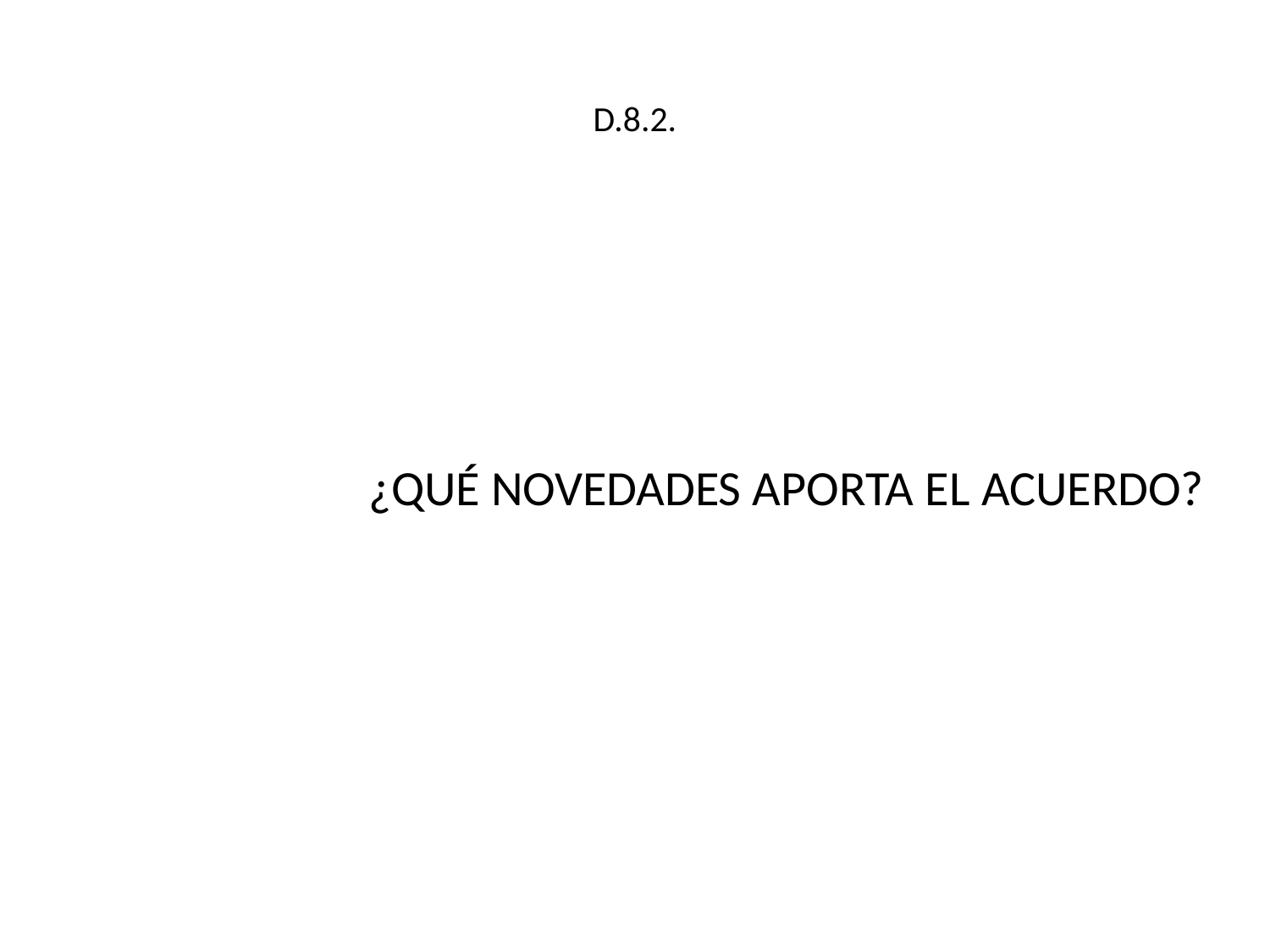

# D.8.2.

¿QUÉ NOVEDADES APORTA EL ACUERDO?